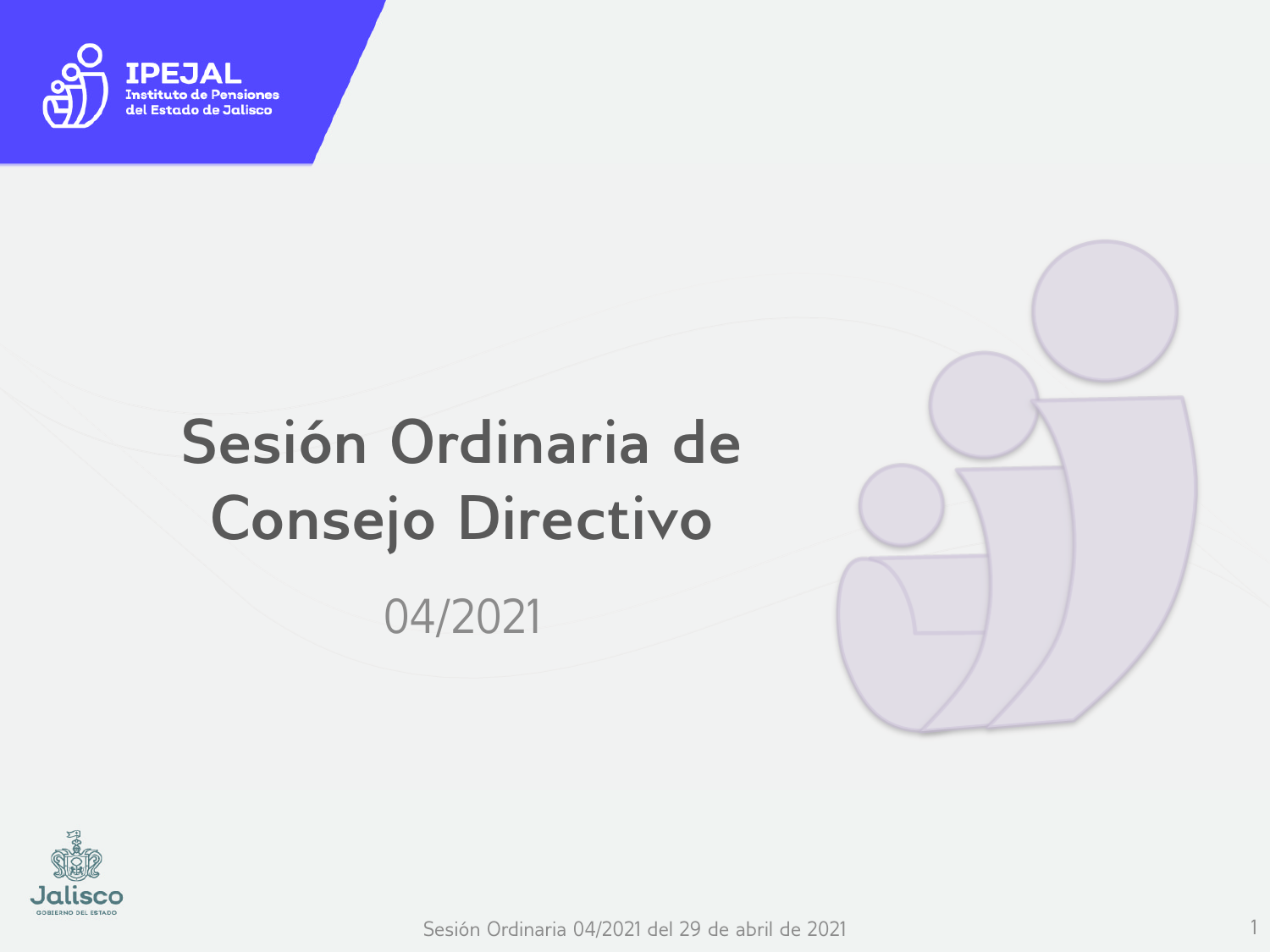

# Sesión Ordinaria de Consejo Directivo
04/2021
1
Sesión Ordinaria 04/2021 del 29 de abril de 2021